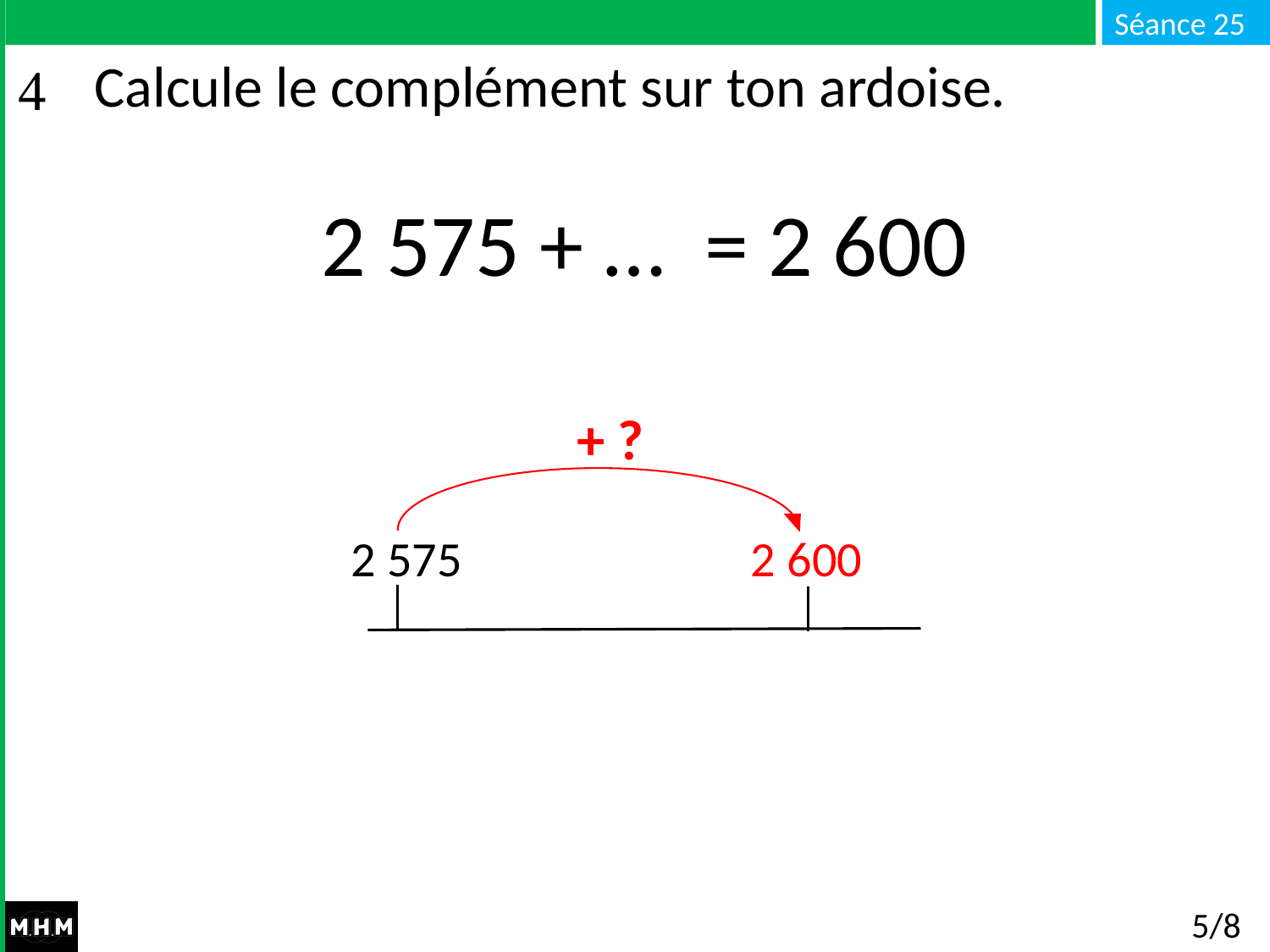

# Calcule le complément sur ton ardoise.
2 575 + …  = 2 600
+ ?

2 575
2 600
5/8